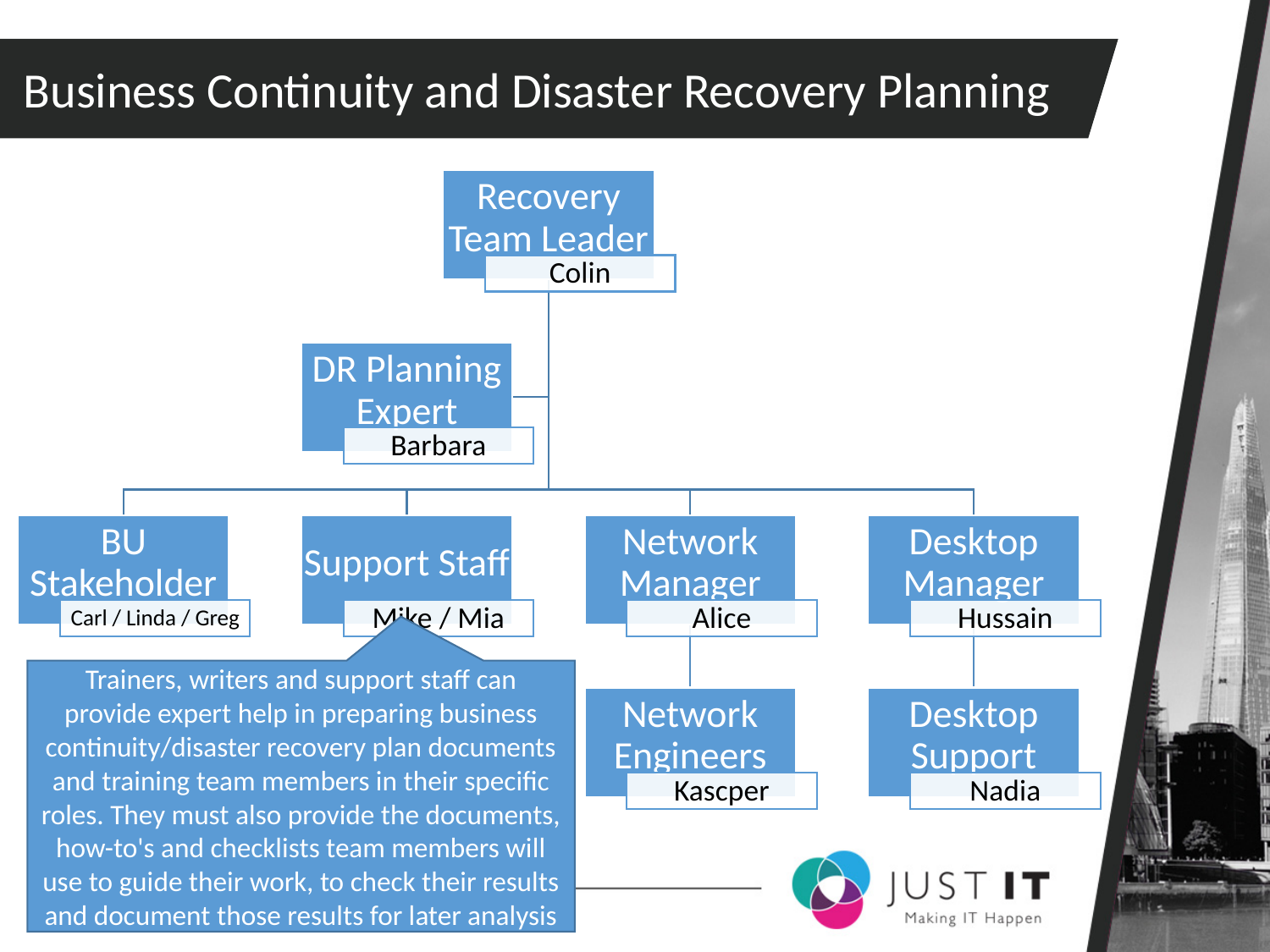

Business Continuity and Disaster Recovery Planning
Recovery Team Leader
Colin
BU Stakeholder
Carl / Linda / Greg
Support Staff
Mike / Mia
Network Manager
Alice
Network Engineers
Kascper
Desktop Manager
Hussain
Desktop Support
Nadia
DR Planning Expert
Barbara
Trainers, writers and support staff can provide expert help in preparing business continuity/disaster recovery plan documents and training team members in their specific roles. They must also provide the documents, how-to's and checklists team members will use to guide their work, to check their results and document those results for later analysis